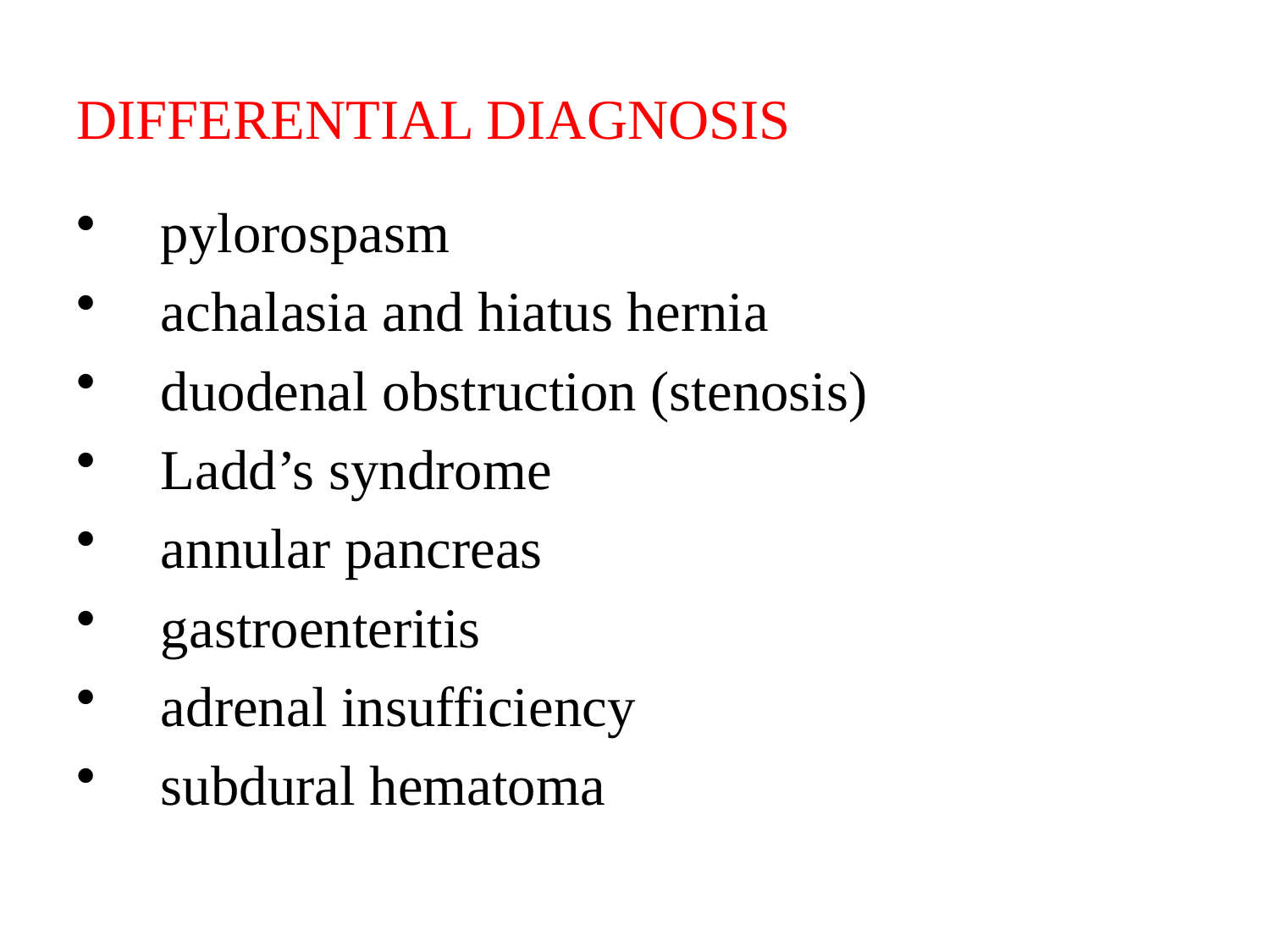

DIFFERENTIAL DIAGNOSIS

pylorospasm
achalasia and hiatus hernia
duodenal obstruction (stenosis)
Ladd’s syndrome
annular pancreas
gastroenteritis
adrenal insufficiency
subdural hematoma